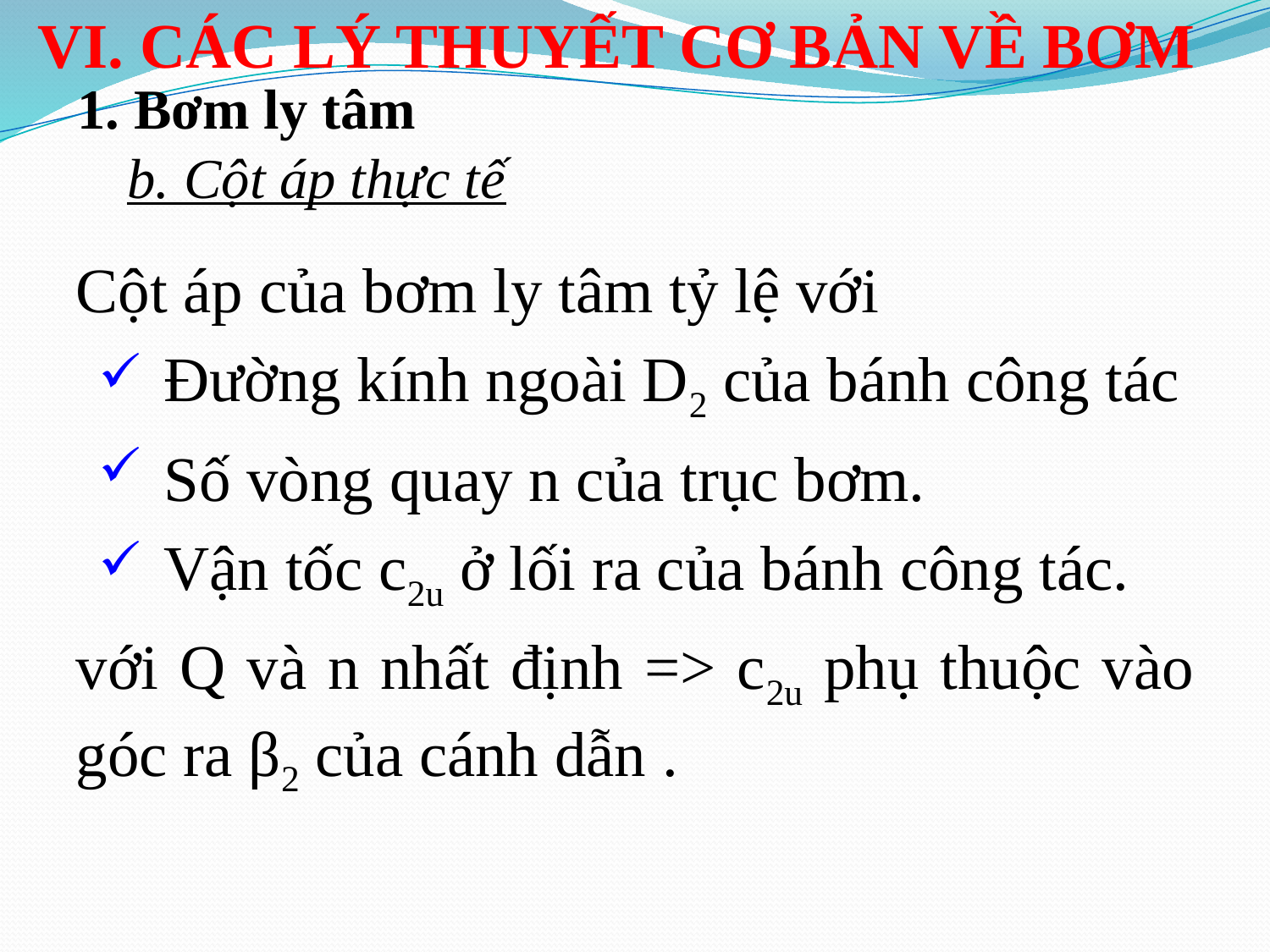

VI. CÁC LÝ THUYẾT CƠ BẢN VỀ BƠM
1. Bơm ly tâm
b. Cột áp thực tế
Cột áp của bơm ly tâm tỷ lệ với
Đường kính ngoài D2 của bánh công tác
Số vòng quay n của trục bơm.
Vận tốc c2u ở lối ra của bánh công tác.
với Q và n nhất định => c2u phụ thuộc vào góc ra β2 của cánh dẫn .